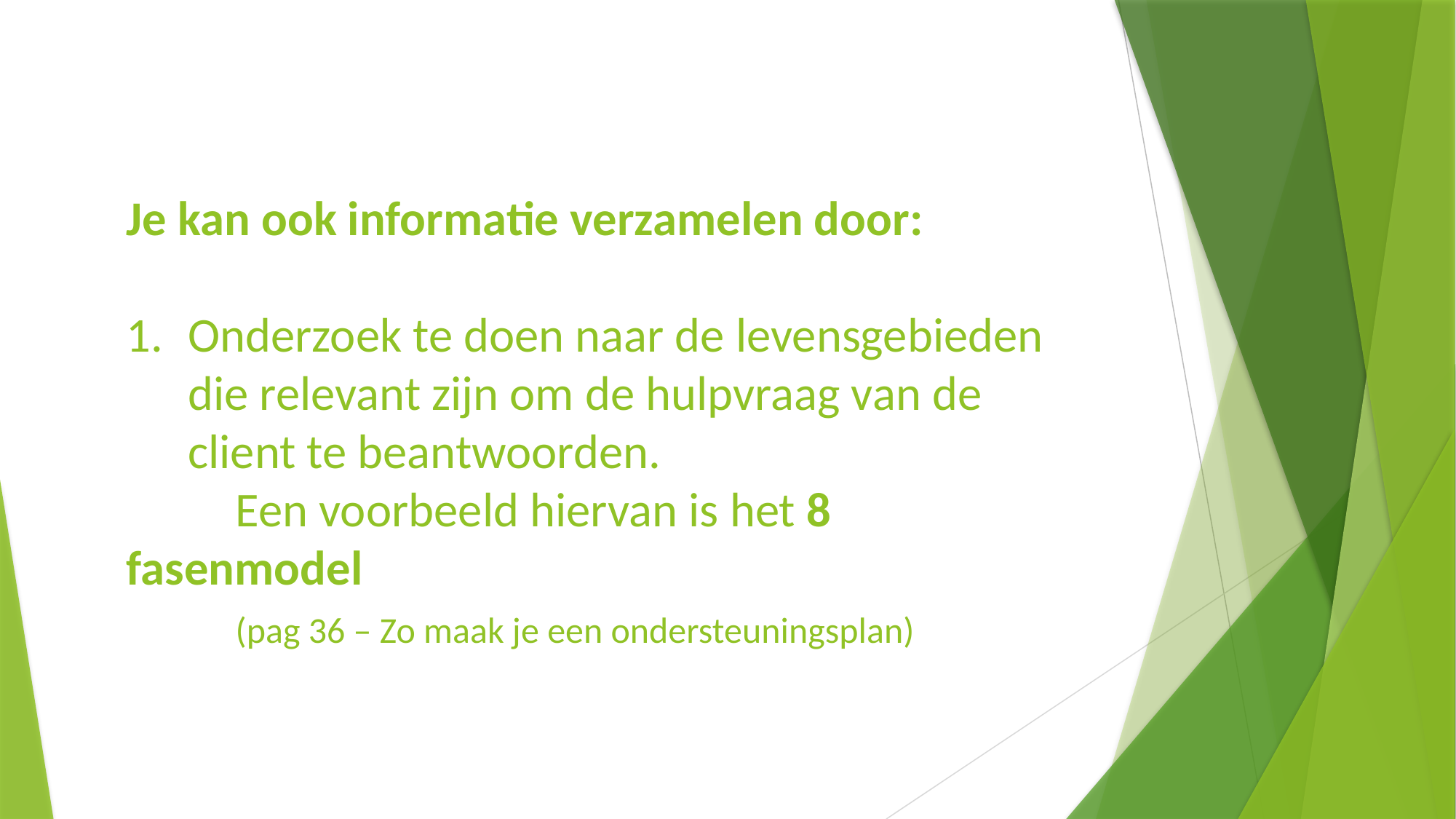

#
Je kan ook informatie verzamelen door:

Onderzoek te doen naar de levensgebieden die relevant zijn om de hulpvraag van de client te beantwoorden.
	Een voorbeeld hiervan is het 8 fasenmodel
	(pag 36 – Zo maak je een ondersteuningsplan)